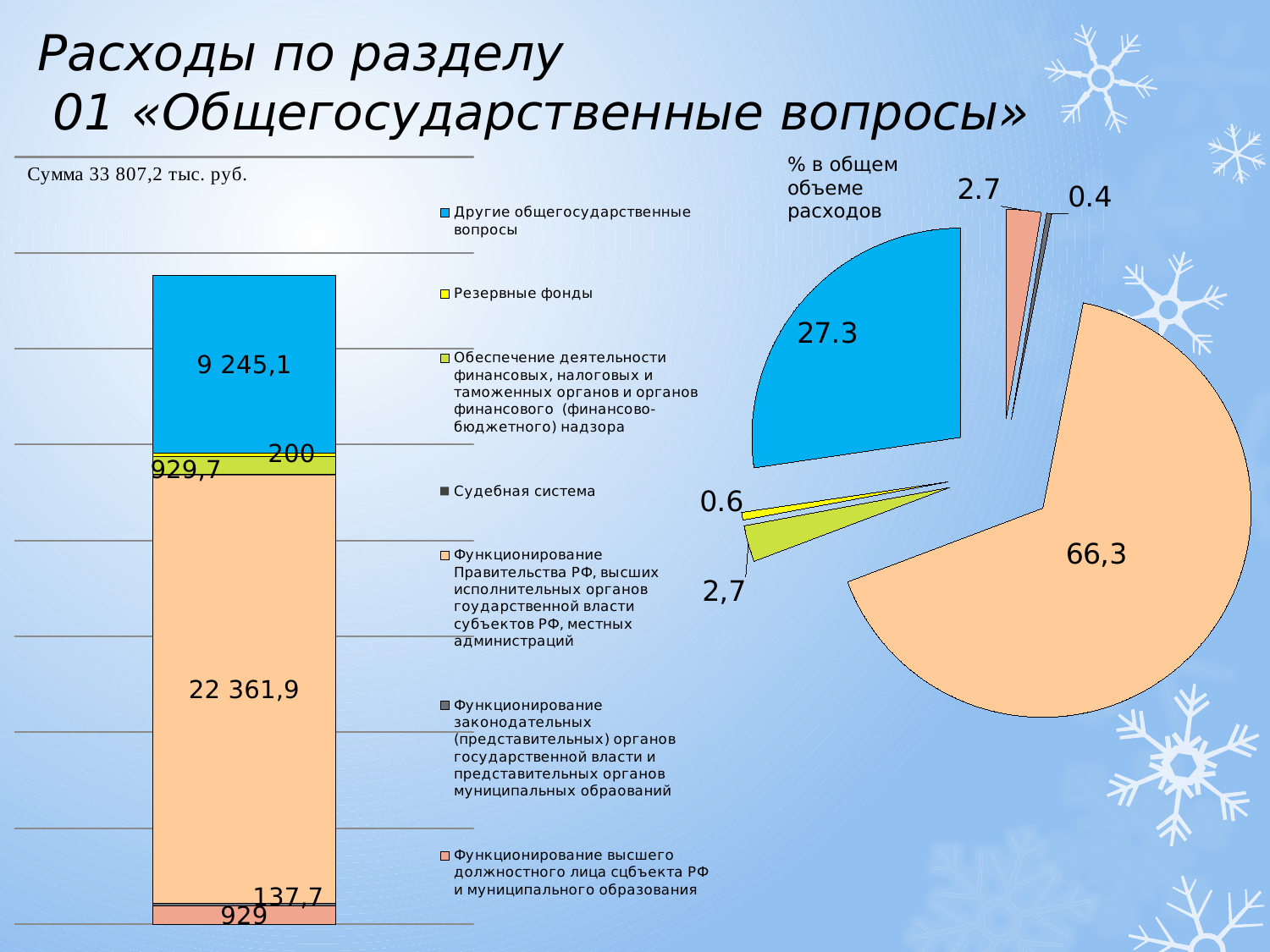

# Расходы по разделу 01 «Общегосударственные вопросы»
% в общем объеме расходов

### Chart

| Category | Функционирование высшего должностного лица сцбъекта РФ и муниципального образования | Функционирование законодательных (представительных) органов государственной власти и представительных органов муниципальных обраований | Функционирование Правительства РФ, высших исполнительных органов гоударственной власти субъектов РФ, местных администраций | Судебная система | Обеспечение деятельности финансовых, налоговых и таможенных органов и органов финансового  (финансово-бюджетного) надзора | Резервные фонды | Другие общегосударственные вопросы |
|---|---|---|---|---|---|---|---|
| сумма, тыс. руб. | 929.0 | 137.7 | 22361.9 | 3.8 | 929.7 | 200.0 | 9245.1 |

### Chart

| Category | Столбец1 |
|---|---|
| Функционирование высшего должностного лица сцбъекта РФ и муниципального образования | 2.7 |
| Функционирование законодательных (представительных) органов государственной власти и представительных органов муниципальных обраований | 0.4 |
| Функционирование Правительства РФ, высших исполнительных органов гоударственной власти субъектов РФ, местных администраций | 66.1 |
| Судебная система | None |
| Обеспечение деятельности финансовых, налоговых и таможенных органов и органов финансового  (финансово-бюджетного) надзора | 2.8 |
| Резервные фонды | 0.6000000000000001 |
| Другие общегосударственные вопросы | 27.3 |